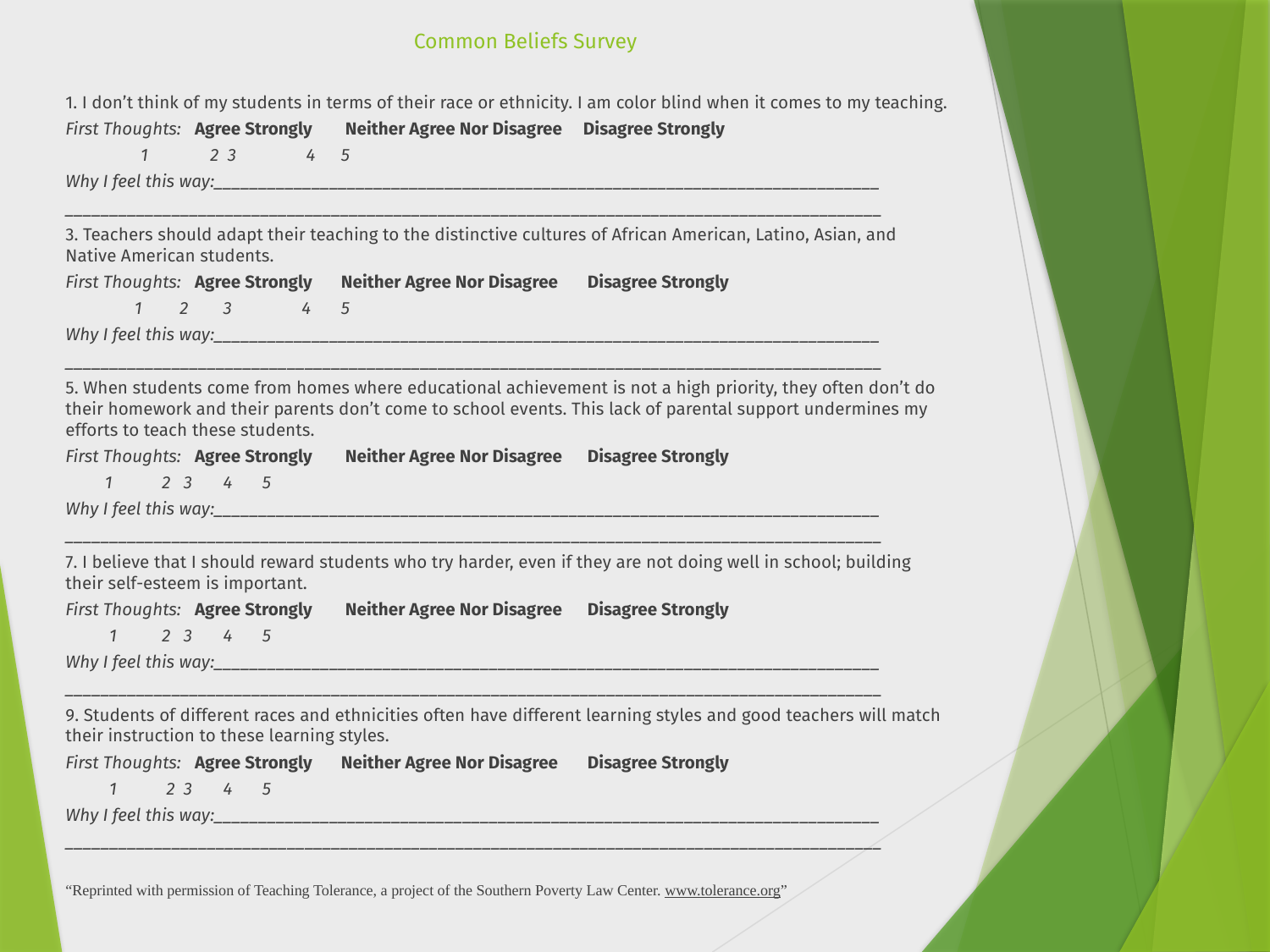

# Common Beliefs Survey
1. I don’t think of my students in terms of their race or ethnicity. I am color blind when it comes to my teaching.
First Thoughts:   Agree Strongly   	 Neither Agree Nor Disagree     Disagree Strongly
		        1	      2		 3		 4	5
Why I feel this way:___________________________________________________________________________
____________________________________________________________________________________________
3. Teachers should adapt their teaching to the distinctive cultures of African American, Latino, Asian, and Native American students.
First Thoughts:   Agree Strongly   	Neither Agree Nor Disagree       Disagree Strongly
		       1	        2		3		4	5
Why I feel this way:___________________________________________________________________________
____________________________________________________________________________________________
5. When students come from homes where educational achievement is not a high priority, they often don’t do their homework and their parents don’t come to school events. This lack of parental support undermines my efforts to teach these students.
First Thoughts:   Agree Strongly   	 Neither Agree Nor Disagree      Disagree Strongly
		1	    2		3      		4	5
Why I feel this way:___________________________________________________________________________
____________________________________________________________________________________________
7. I believe that I should reward students who try harder, even if they are not doing well in school; building their self-esteem is important.
First Thoughts:   Agree Strongly  	 Neither Agree Nor Disagree      Disagree Strongly
		 1	    2		3		4 	5
Why I feel this way:___________________________________________________________________________
____________________________________________________________________________________________
9. Students of different races and ethnicities often have different learning styles and good teachers will match their instruction to these learning styles.
First Thoughts:   Agree Strongly    	Neither Agree Nor Disagree       Disagree Strongly
		 1	     2		3		4	5
Why I feel this way:___________________________________________________________________________
____________________________________________________________________________________________

“Reprinted with permission of Teaching Tolerance, a project of the Southern Poverty Law Center. www.tolerance.org”